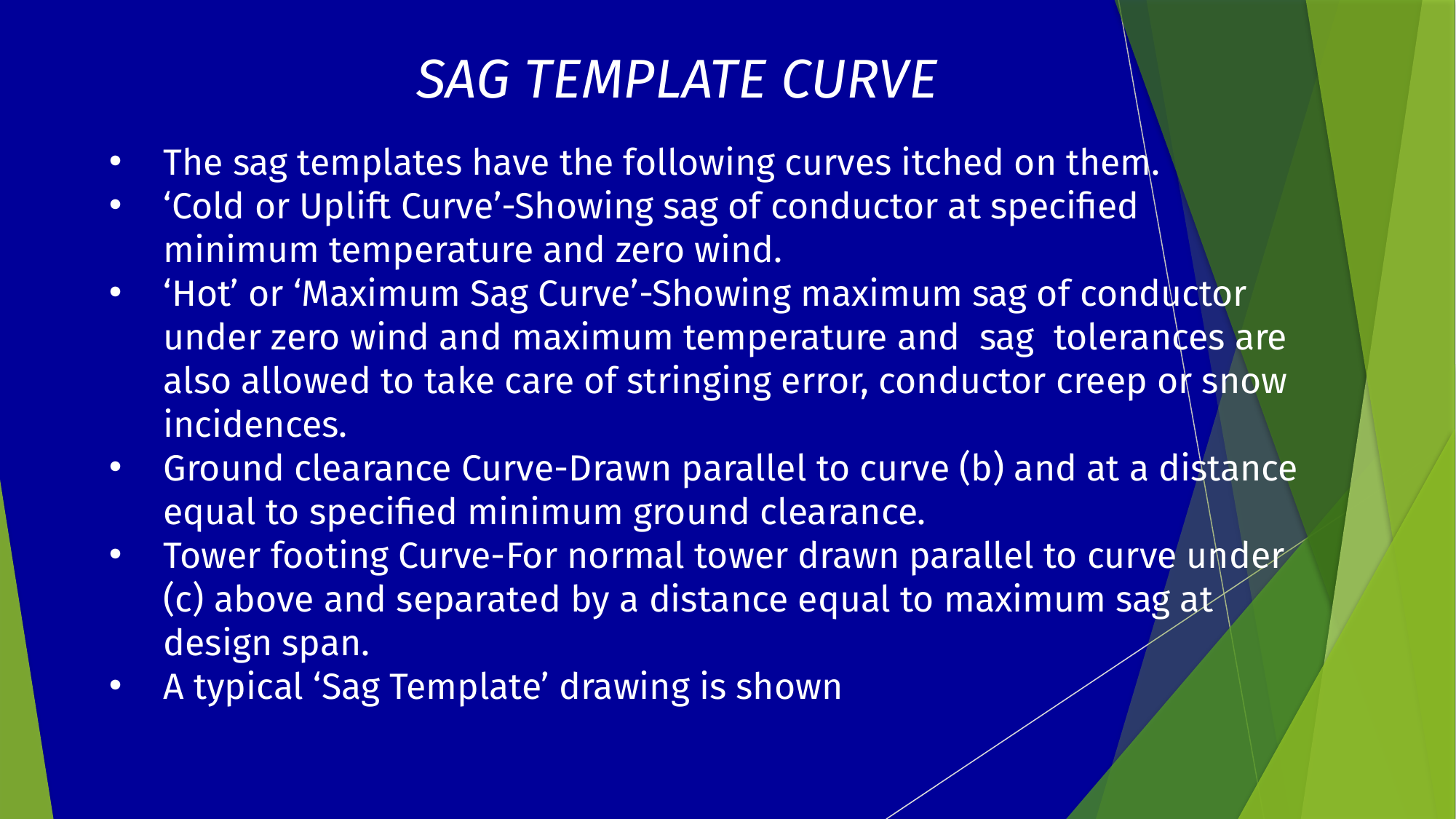

# SAG TEMPLATE CURVE
The sag templates have the following curves itched on them.
‘Cold or Uplift Curve’-Showing sag of conductor at specified minimum temperature and zero wind.
‘Hot’ or ‘Maximum Sag Curve’-Showing maximum sag of conductor under zero wind and maximum temperature and  sag  tolerances are also allowed to take care of stringing error, conductor creep or snow incidences.
Ground clearance Curve-Drawn parallel to curve (b) and at a distance equal to specified minimum ground clearance.
Tower footing Curve-For normal tower drawn parallel to curve under (c) above and separated by a distance equal to maximum sag at design span.
A typical ‘Sag Template’ drawing is shown